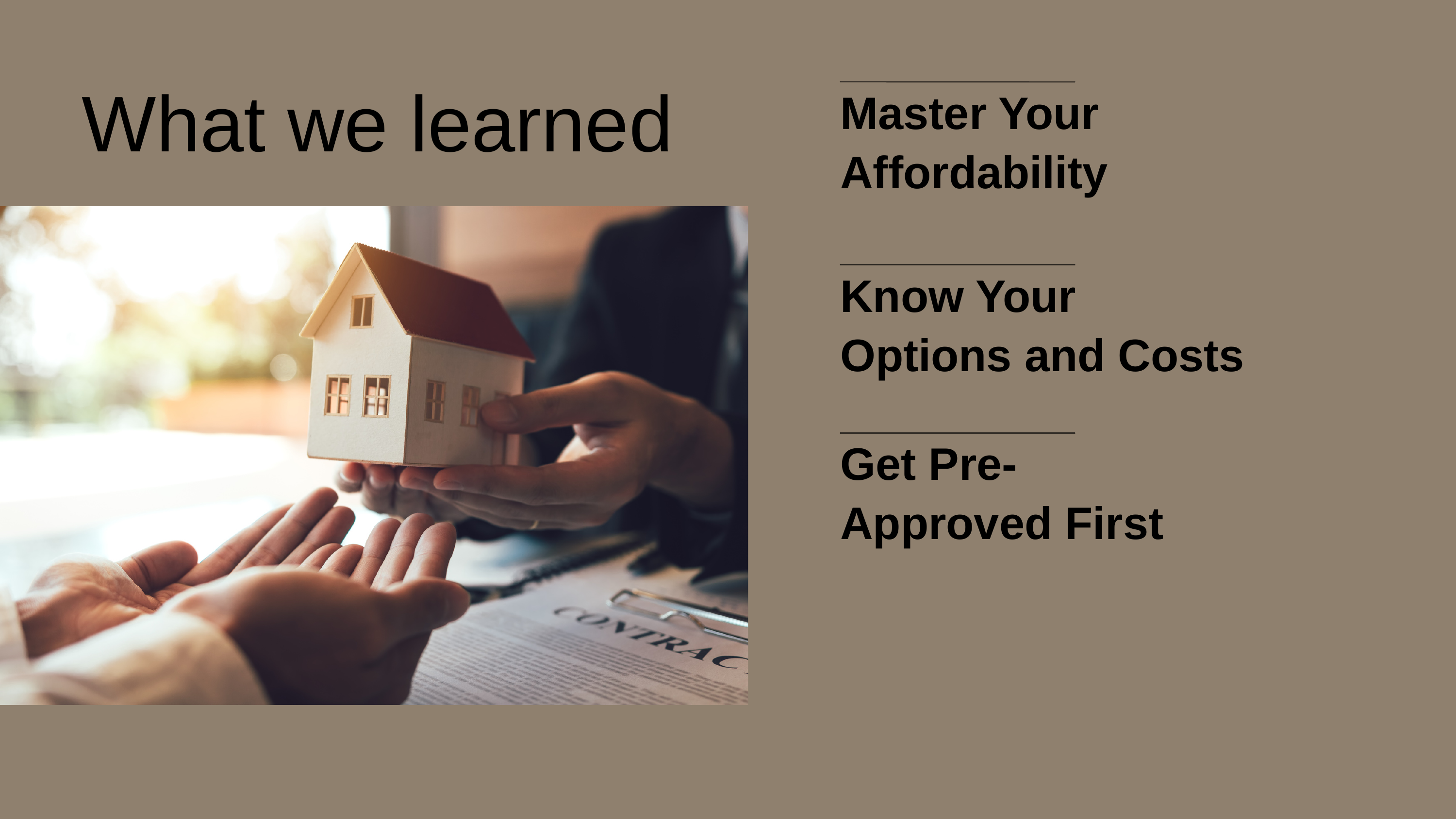

Master Your Affordability

What we learned

Know Your Options and Costs

Get Pre-Approved First